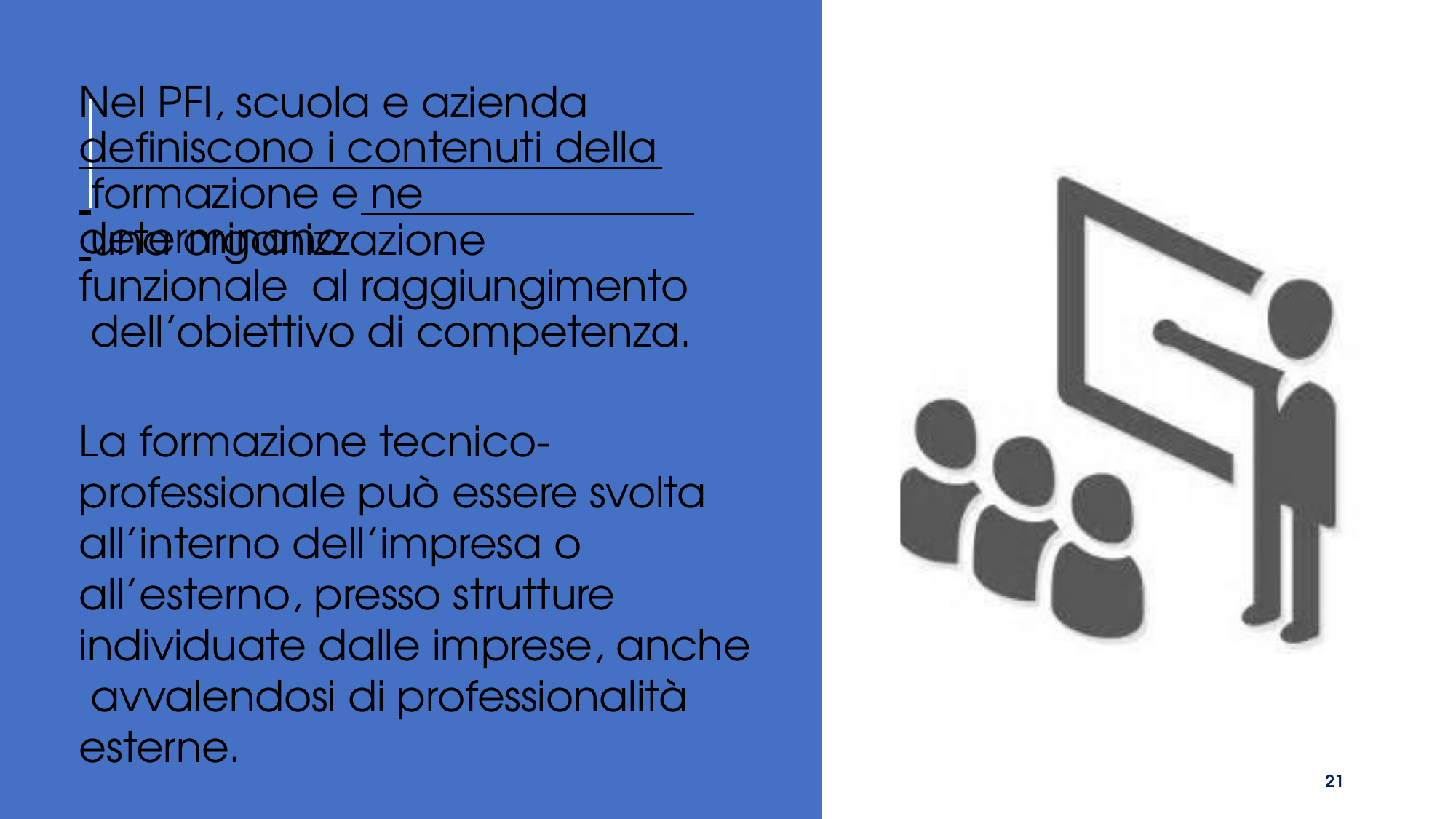

# Nel PFI, scuola e azienda  definiscono i contenuti della
 formazione e ne determinano

 una organizzazione funzionale  al raggiungimento  dell’obiettivo di competenza.

La formazione tecnico-  professionale può essere svolta  all’interno dell’impresa o  all’esterno, presso strutture  individuate dalle imprese, anche  avvalendosi di professionalità  esterne.

21